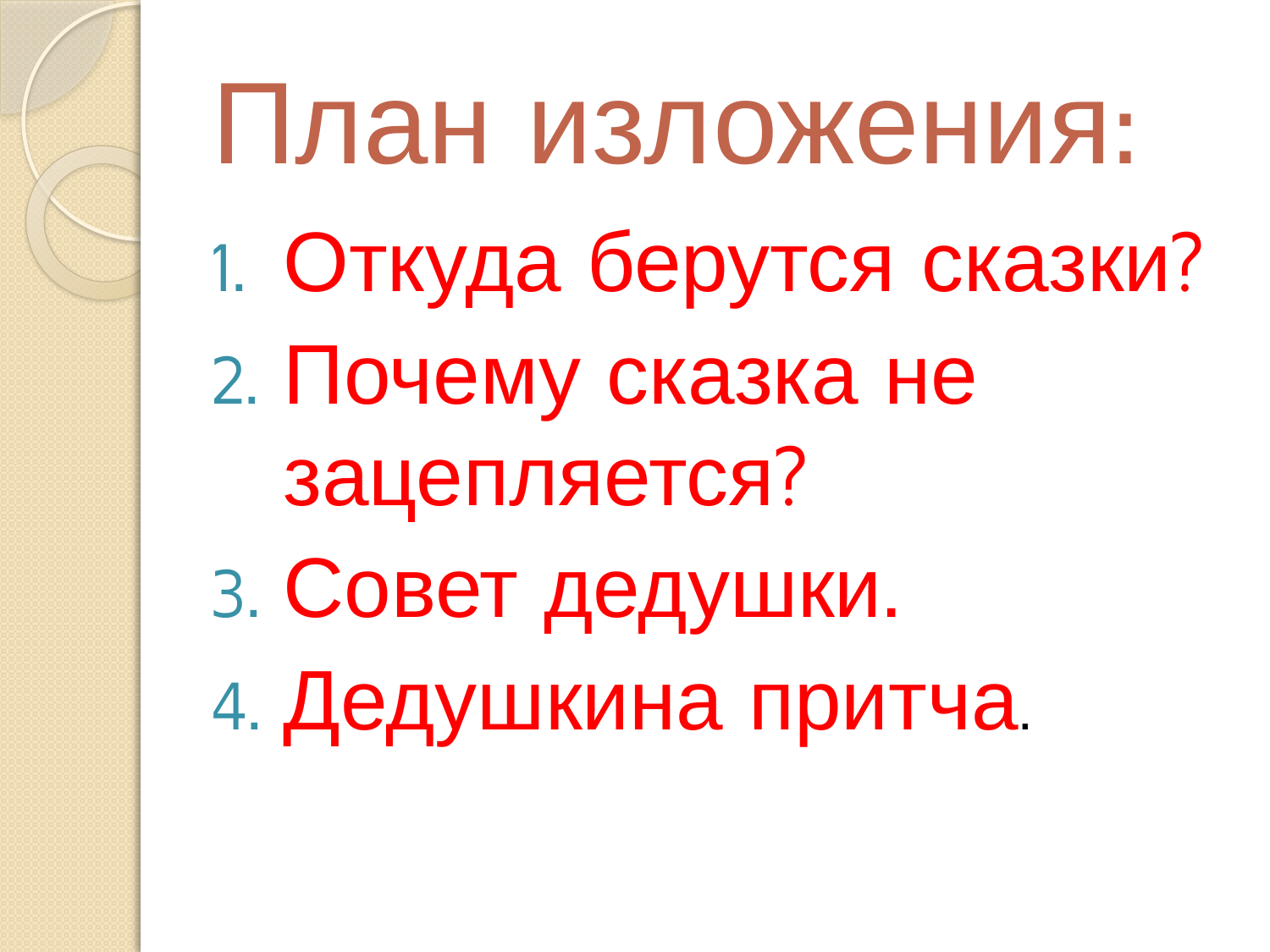

# План изложения:
Откуда берутся сказки?
Почему сказка не зацепляется?
Совет дедушки.
Дедушкина притча.